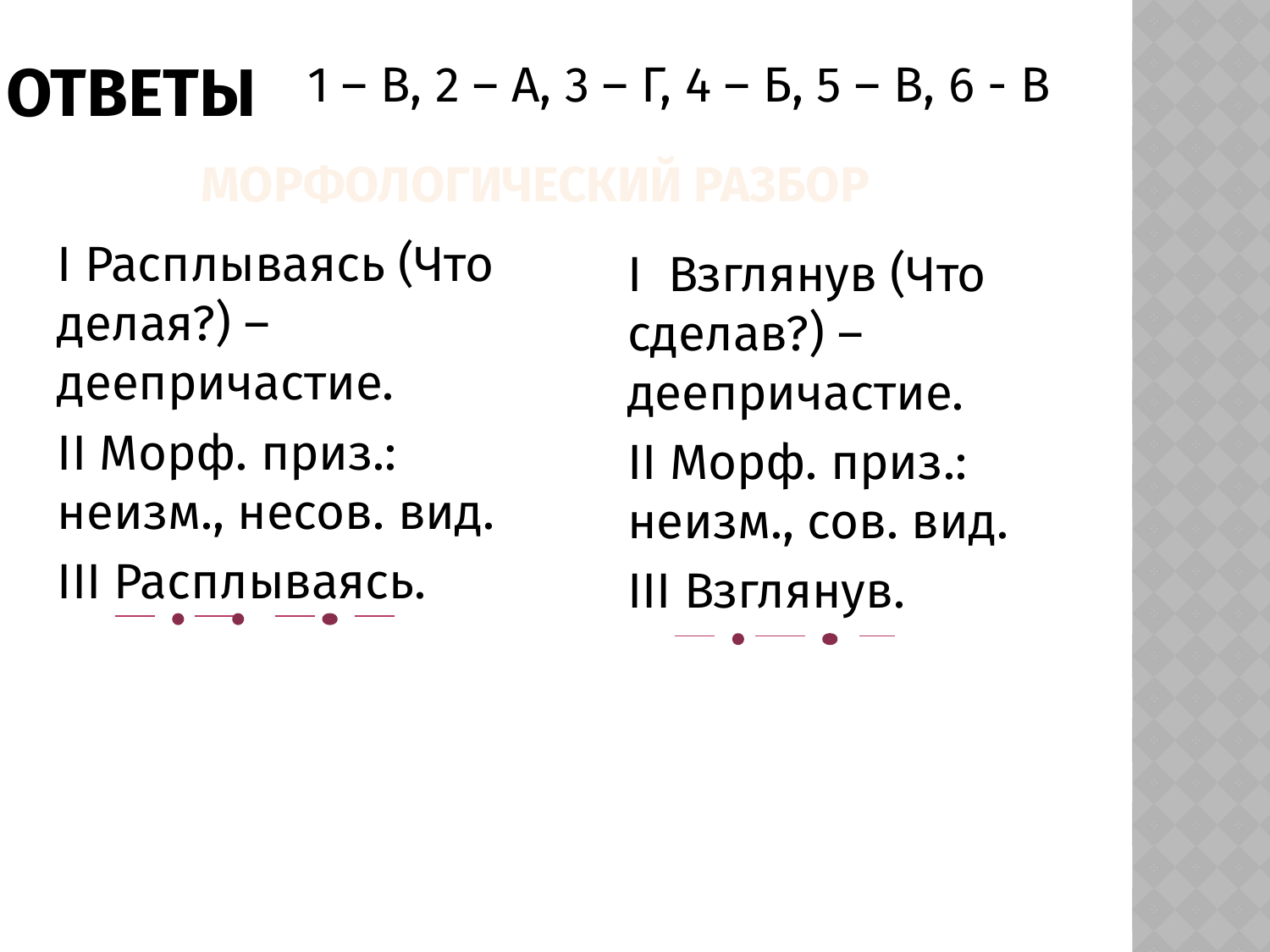

# Ответы
1 – В, 2 – А, 3 – Г, 4 – Б, 5 – В, 6 - В
Морфологический разбор
I Расплываясь (Что делая?) – деепричастие.
II Морф. приз.: неизм., несов. вид.
III Расплываясь.
I  Взглянув (Что сделав?) – деепричастие.
II Морф. приз.: неизм., сов. вид.
III Взглянув.